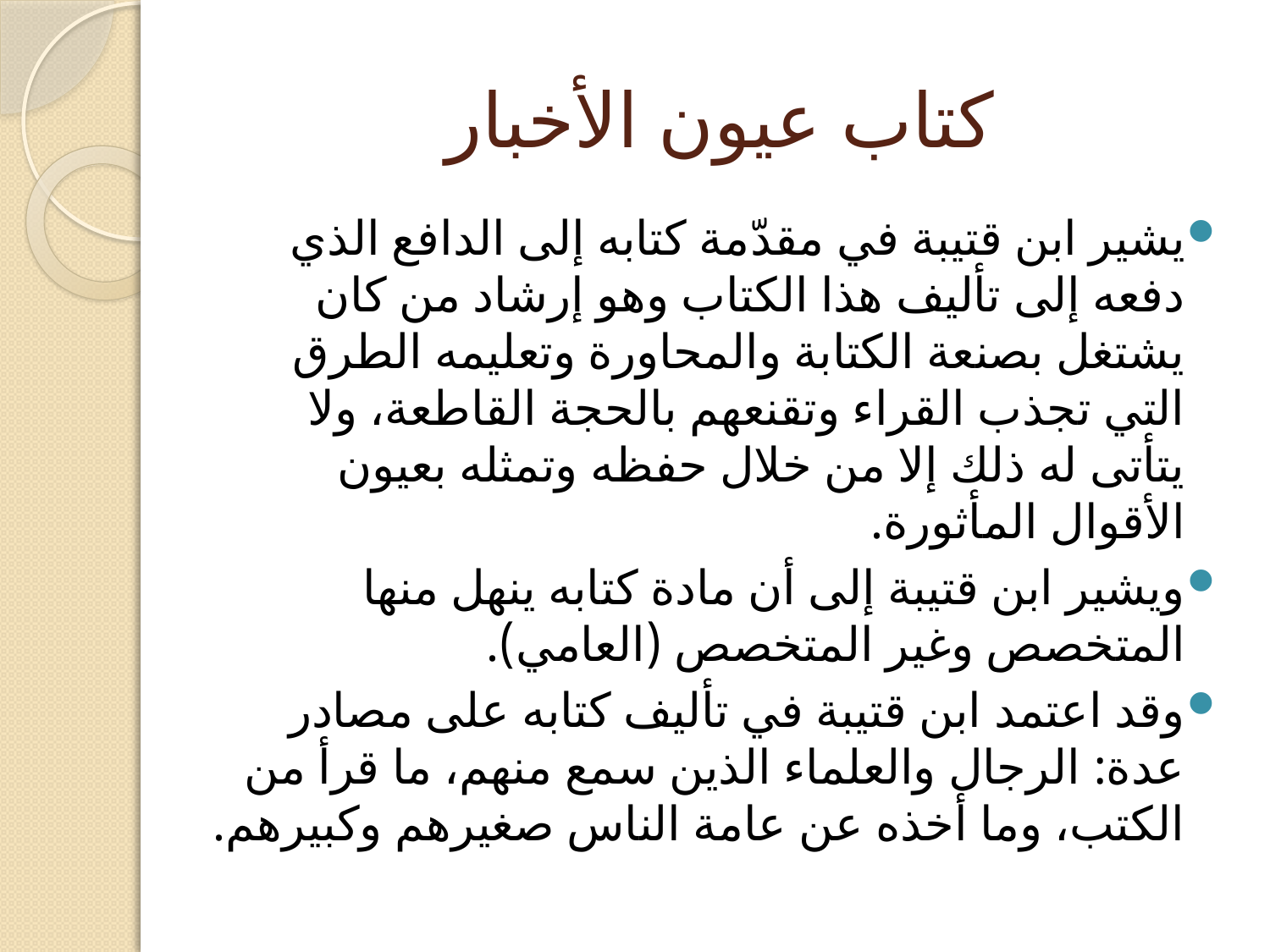

# كتاب عيون الأخبار
يشير ابن قتيبة في مقدّمة كتابه إلى الدافع الذي دفعه إلى تأليف هذا الكتاب وهو إرشاد من كان يشتغل بصنعة الكتابة والمحاورة وتعليمه الطرق التي تجذب القراء وتقنعهم بالحجة القاطعة، ولا يتأتى له ذلك إلا من خلال حفظه وتمثله بعيون الأقوال المأثورة.
ويشير ابن قتيبة إلى أن مادة كتابه ينهل منها المتخصص وغير المتخصص (العامي).
وقد اعتمد ابن قتيبة في تأليف كتابه على مصادر عدة: الرجال والعلماء الذين سمع منهم، ما قرأ من الكتب، وما أخذه عن عامة الناس صغيرهم وكبيرهم.